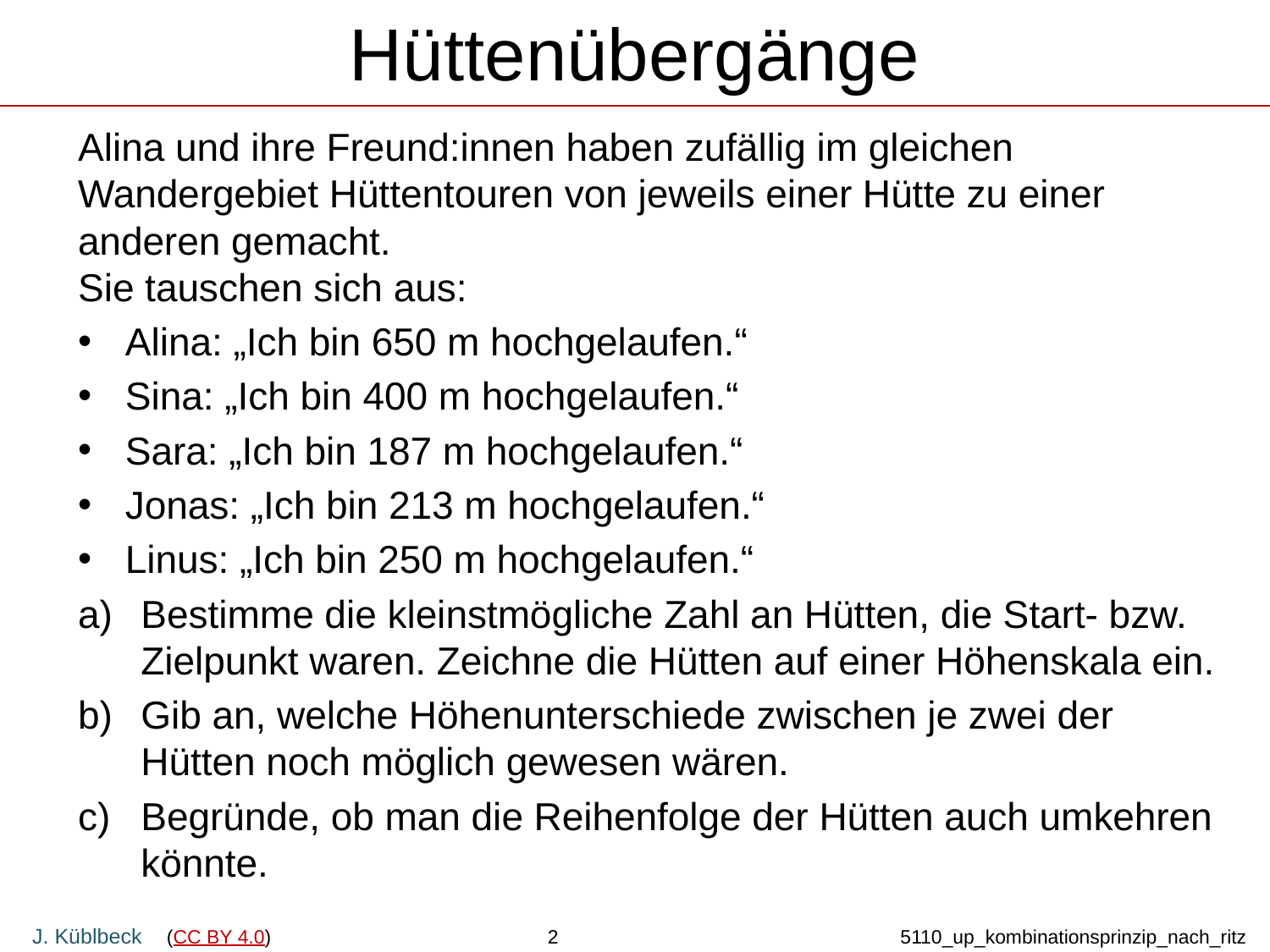

# Hüttenübergänge
Alina und ihre Freund:innen haben zufällig im gleichen Wandergebiet Hüttentouren von jeweils einer Hütte zu einer anderen gemacht.
Sie tauschen sich aus:
Alina: „Ich bin 650 m hochgelaufen.“
Sina: „Ich bin 400 m hochgelaufen.“
Sara: „Ich bin 187 m hochgelaufen.“
Jonas: „Ich bin 213 m hochgelaufen.“
Linus: „Ich bin 250 m hochgelaufen.“
Bestimme die kleinstmögliche Zahl an Hütten, die Start- bzw. Zielpunkt waren. Zeichne die Hütten auf einer Höhenskala ein.
Gib an, welche Höhenunterschiede zwischen je zwei der Hütten noch möglich gewesen wären.
Begründe, ob man die Reihenfolge der Hütten auch umkehren könnte.